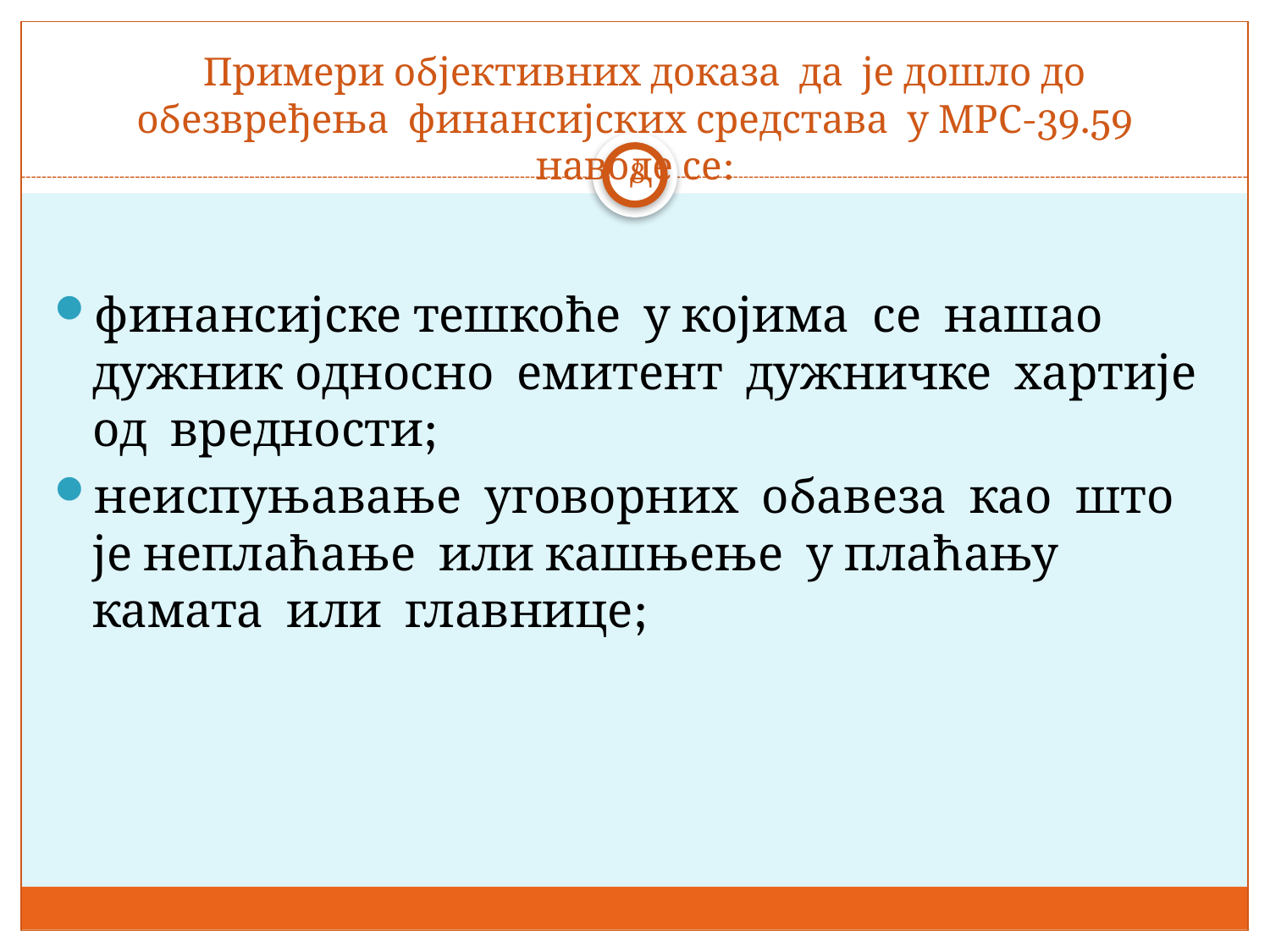

# Примери објективних доказа  да  је дошло до обезвређења  финансијских средстава  у МРС-39.59 наводе се:
8

финансијске тешкоће  у којима  се  нашао дужник односно  емитент  дужничке  хартије од  вредности;
неиспуњавање  уговорних  обавеза  као  што је неплаћање  или кашњење  у плаћању  камата  или  главнице;